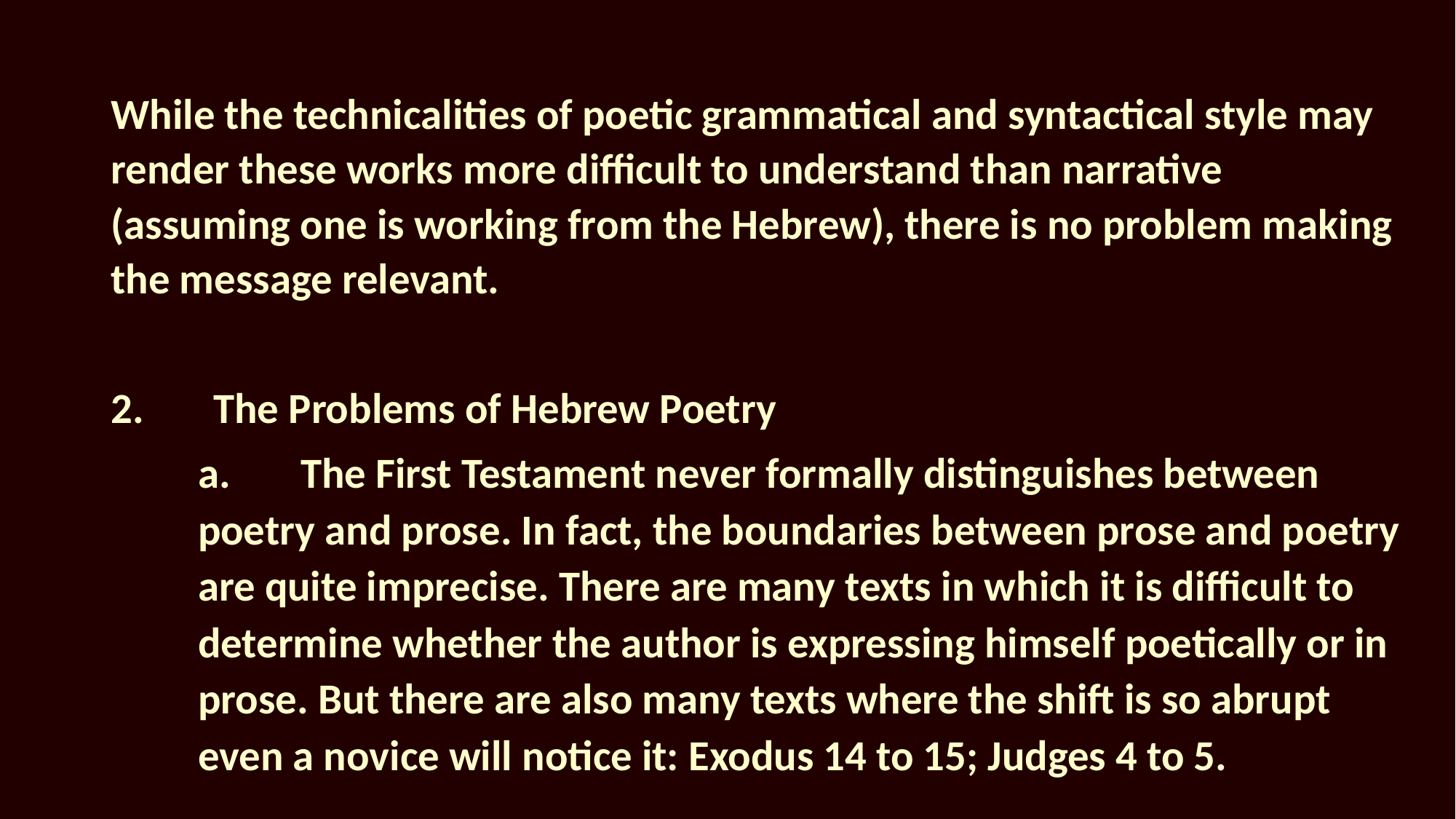

While the technicalities of poetic grammatical and syntactical style may render these works more difficult to understand than narrative (assuming one is working from the Hebrew), there is no problem making the message relevant.

2.	The Problems of Hebrew Poetry
	a.	The First Testament never formally distinguishes between poetry and prose. In fact, the boundaries between prose and poetry are quite imprecise. There are many texts in which it is difficult to determine whether the author is expressing himself poetically or in prose. But there are also many texts where the shift is so abrupt even a novice will notice it: Exodus 14 to 15; Judges 4 to 5.